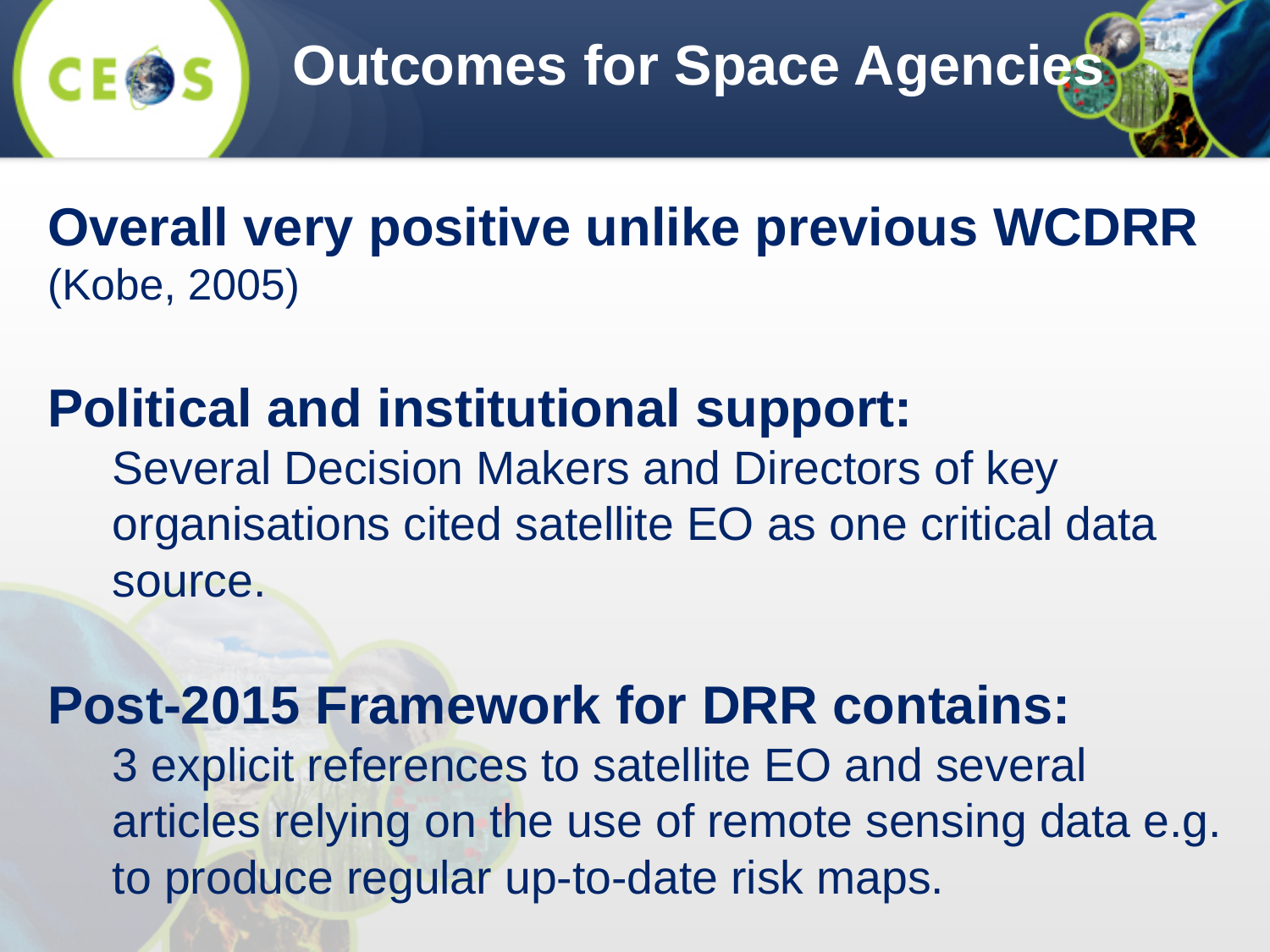

Outcomes for Space Agencies
Overall very positive unlike previous WCDRR (Kobe, 2005)

Political and institutional support:
Several Decision Makers and Directors of key organisations cited satellite EO as one critical data source.

Post-2015 Framework for DRR contains:
3 explicit references to satellite EO and several articles relying on the use of remote sensing data e.g. to produce regular up-to-date risk maps.